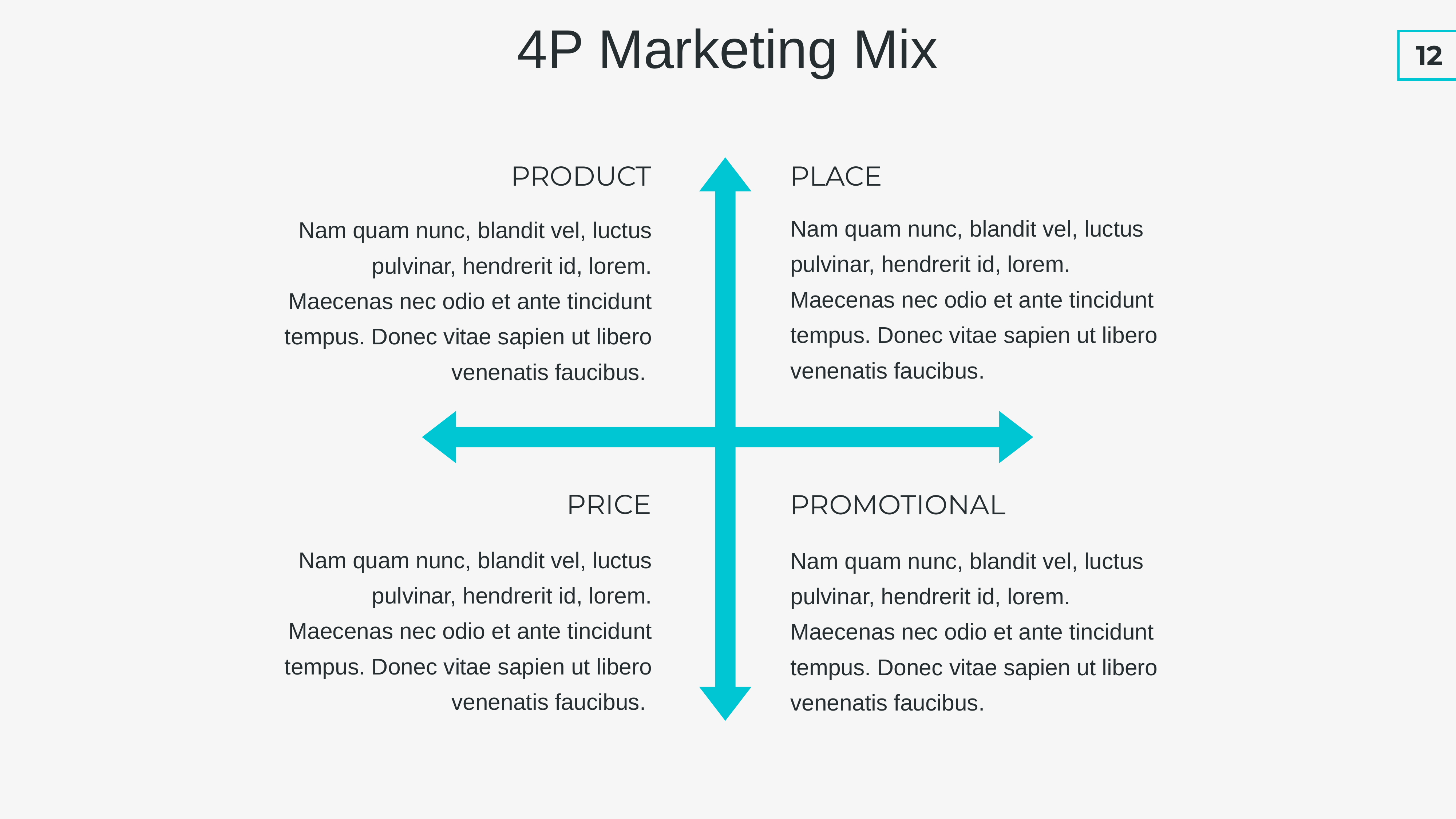

4P Marketing Mix
12
Place
Product
Nam quam nunc, blandit vel, luctus pulvinar, hendrerit id, lorem. Maecenas nec odio et ante tincidunt tempus. Donec vitae sapien ut libero venenatis faucibus.
Nam quam nunc, blandit vel, luctus pulvinar, hendrerit id, lorem. Maecenas nec odio et ante tincidunt tempus. Donec vitae sapien ut libero venenatis faucibus.

Promotional
Price
Nam quam nunc, blandit vel, luctus pulvinar, hendrerit id, lorem. Maecenas nec odio et ante tincidunt tempus. Donec vitae sapien ut libero venenatis faucibus.
Nam quam nunc, blandit vel, luctus pulvinar, hendrerit id, lorem. Maecenas nec odio et ante tincidunt tempus. Donec vitae sapien ut libero venenatis faucibus.